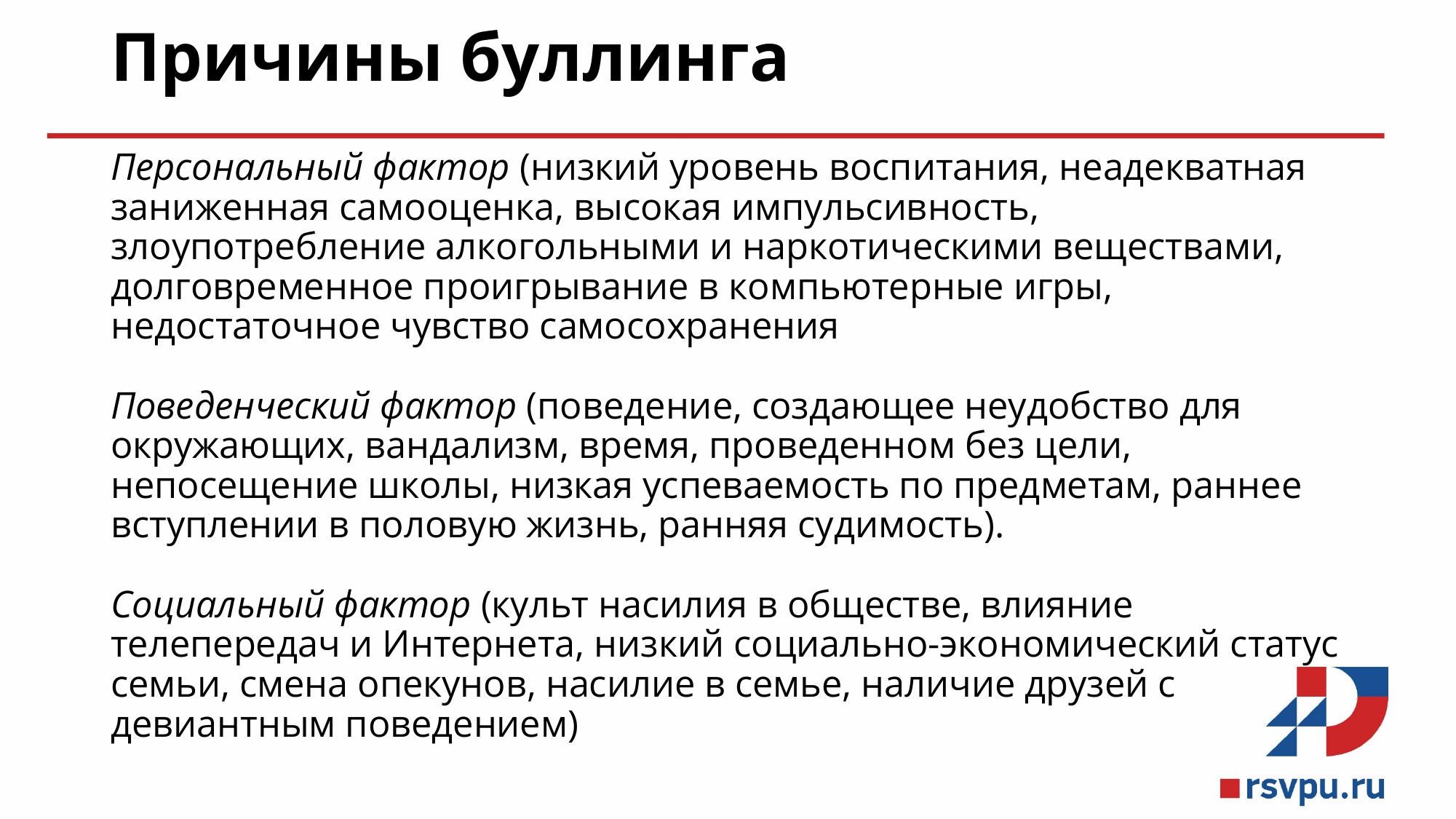

# Причины буллинга
Персональный фактор (низкий уровень воспитания, неадекватная заниженная самооценка, высокая импульсивность, злоупотребление алкогольными и наркотическими веществами, долговременное проигрывание в компьютерные игры, недостаточное чувство самосохранения

Поведенческий фактор (поведение, создающее неудобство для окружающих, вандализм, время, проведенном без цели, непосещение школы, низкая успеваемость по предметам, раннее вступлении в половую жизнь, ранняя судимость).

Социальный фактор (культ насилия в обществе, влияние телепередач и Интернета, низкий социально-экономический статус семьи, смена опекунов, насилие в семье, наличие друзей с девиантным поведением)